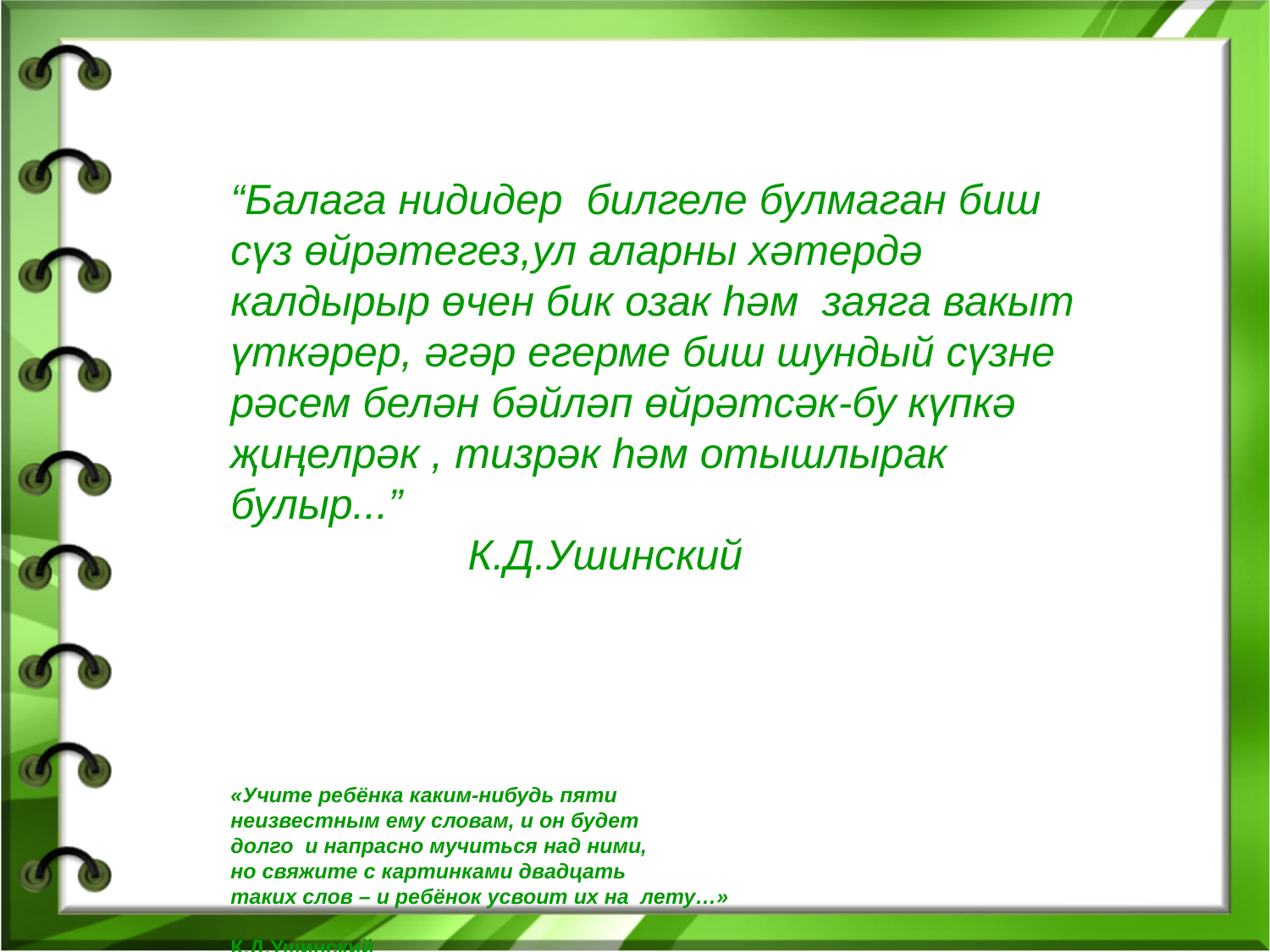

“Балага нидидер  билгеле булмаган биш сүз өйрәтегез,ул аларны хәтердә калдырыр өчен бик озак һәм  заяга вакыт үткәрер, әгәр егерме биш шундый сүзне рәсем белән бәйләп өйрәтсәк-бу күпкә җиңелрәк , тизрәк һәм отышлырак булыр...”
                    К.Д.Ушинский

«Учите ребёнка каким-нибудь пяти
неизвестным ему словам, и он будет
долго  и напрасно мучиться над ними,
но свяжите с картинками двадцать
таких слов – и ребёнок усвоит их на  лету…»
                                                                                                                                                 К.Д.Ушинский